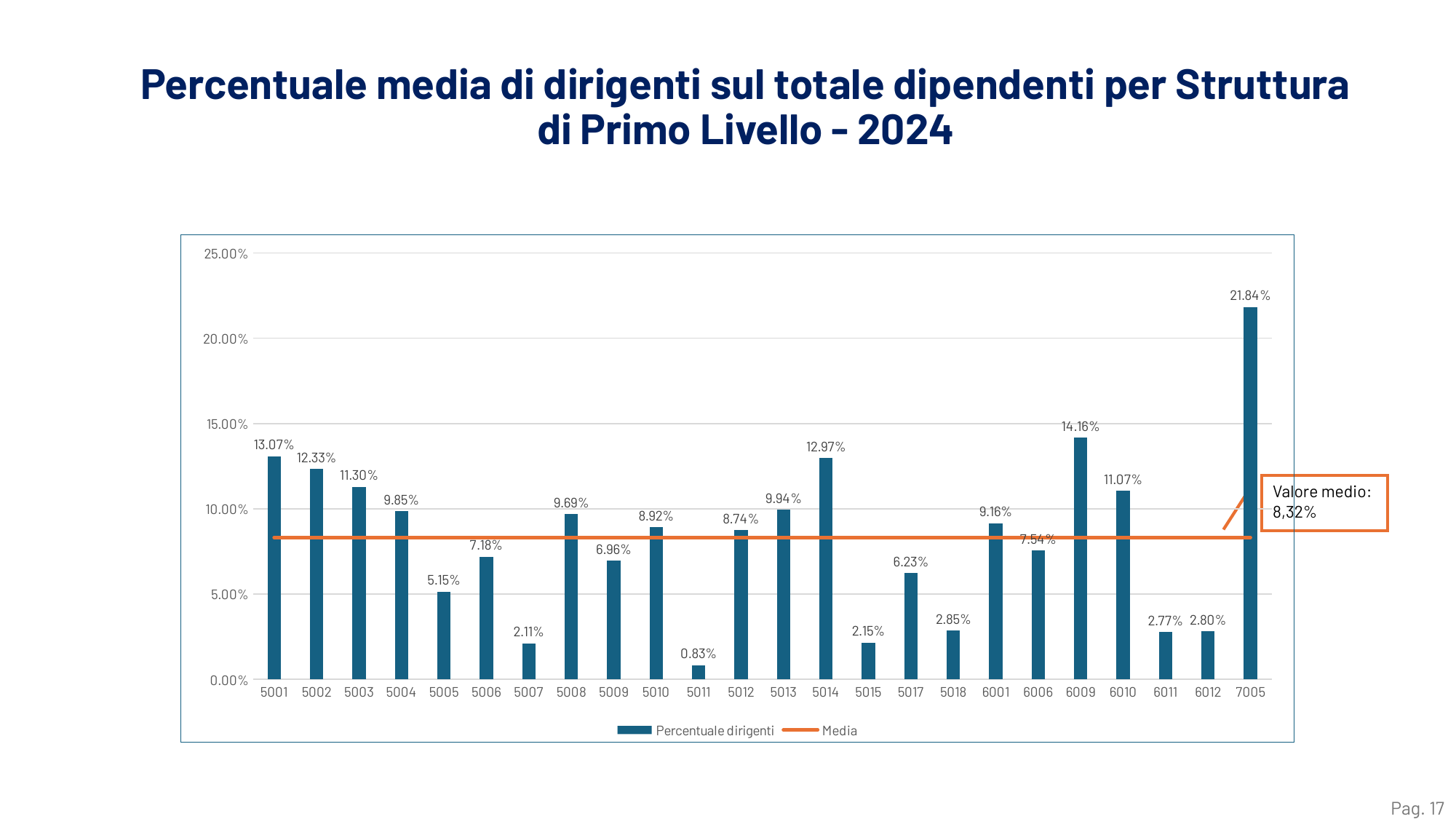

Percentuale media di dirigenti sul totale dipendenti per Struttura di Primo Livello - 2024

### Chart

| Category | Percentuale dirigenti | Media |
|---|---|---|
| 5001 | 0.13071895424836602 | 0.083173273116262 |
| 5002 | 0.1232876712328767 | 0.083173273116262 |
| 5003 | 0.11298473323049098 | 0.083173273116262 |
| 5004 | 0.09850483729111696 | 0.083173273116262 |
| 5005 | 0.05146198830409356 | 0.083173273116262 |
| 5006 | 0.07181984175289105 | 0.083173273116262 |
| 5007 | 0.021125159575398282 | 0.083173273116262 |
| 5008 | 0.09693454846727424 | 0.083173273116262 |
| 5009 | 0.06964091403699674 | 0.083173273116262 |
| 5010 | 0.08919382504288163 | 0.083173273116262 |
| 5011 | 0.008277003724651675 | 0.083173273116262 |
| 5012 | 0.08742331288343558 | 0.083173273116262 |
| 5013 | 0.09940891993551855 | 0.083173273116262 |
| 5014 | 0.1297134238310709 | 0.083173273116262 |
| 5015 | 0.021491782553729456 | 0.083173273116262 |
| 5017 | 0.062293274531422284 | 0.083173273116262 |
| 5018 | 0.028491504351429758 | 0.083173273116262 |
| 6001 | 0.0916030534351145 | 0.083173273116262 |
| 6006 | 0.07540394973070018 | 0.083173273116262 |
| 6009 | 0.14164904862579278 | 0.083173273116262 |
| 6010 | 0.11065573770491804 | 0.083173273116262 |
| 6011 | 0.02768166089965398 | 0.083173273116262 |
| 6012 | 0.028037383177570097 | 0.083173273116262 |
| 7005 | 0.21835602622289463 | 0.083173273116262 |
Valore medio:
8,32%
Pag. 17